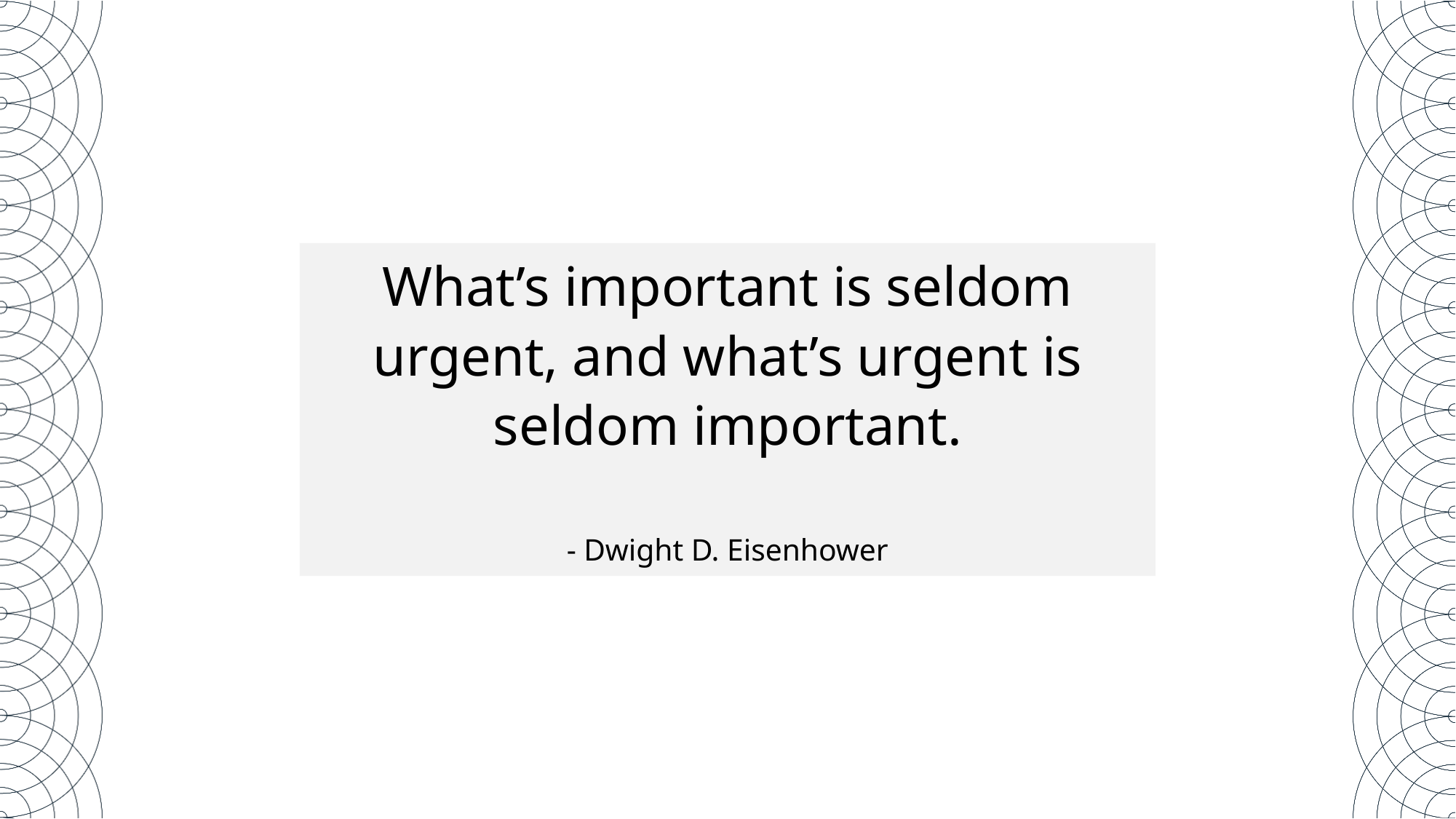

What’s important is seldom urgent, and what’s urgent is seldom important.

- Dwight D. Eisenhower